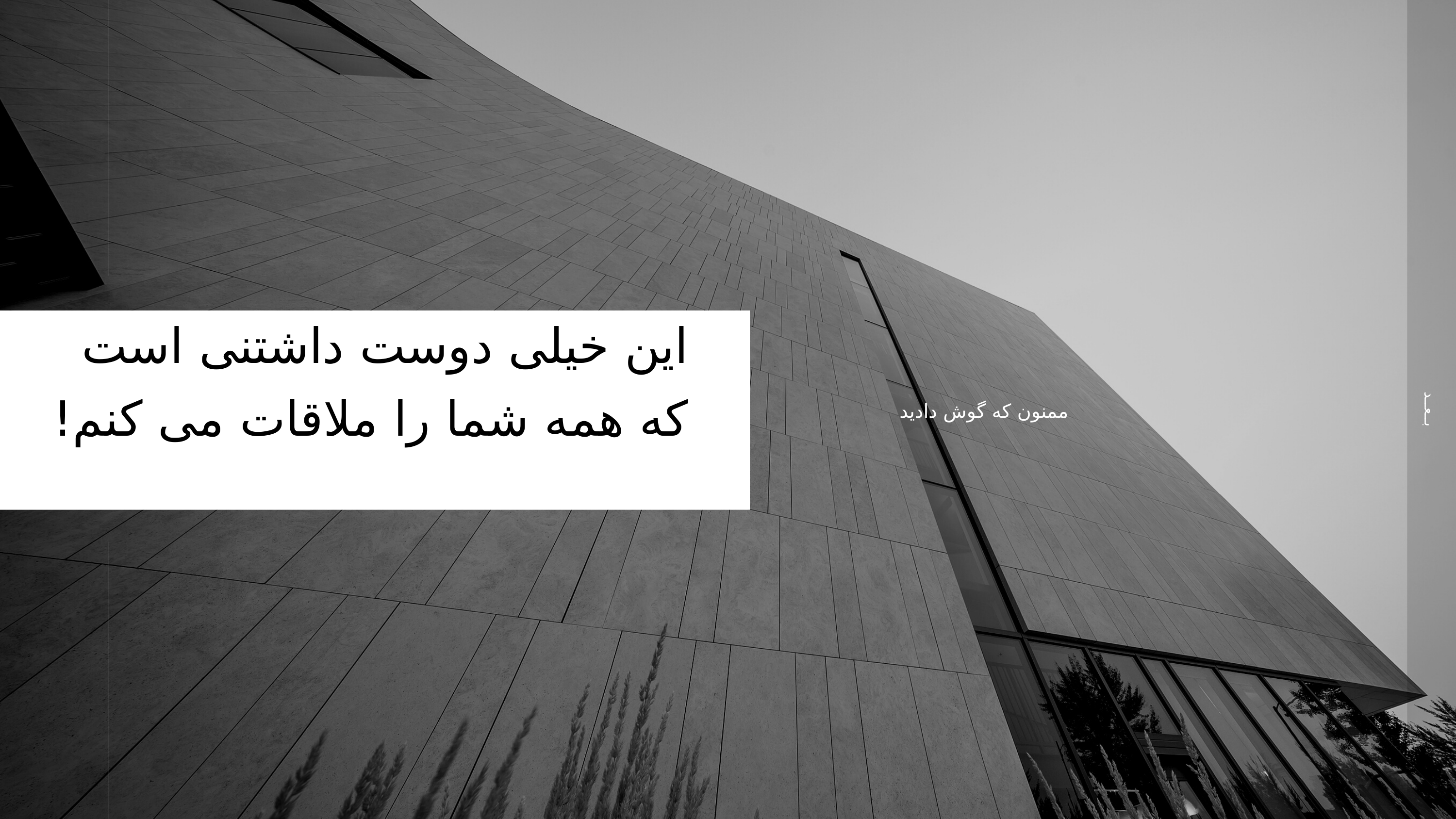

این خیلی دوست داشتنی است که همه شما را ملاقات می کنم!
ممنون که گوش دادید
بعد